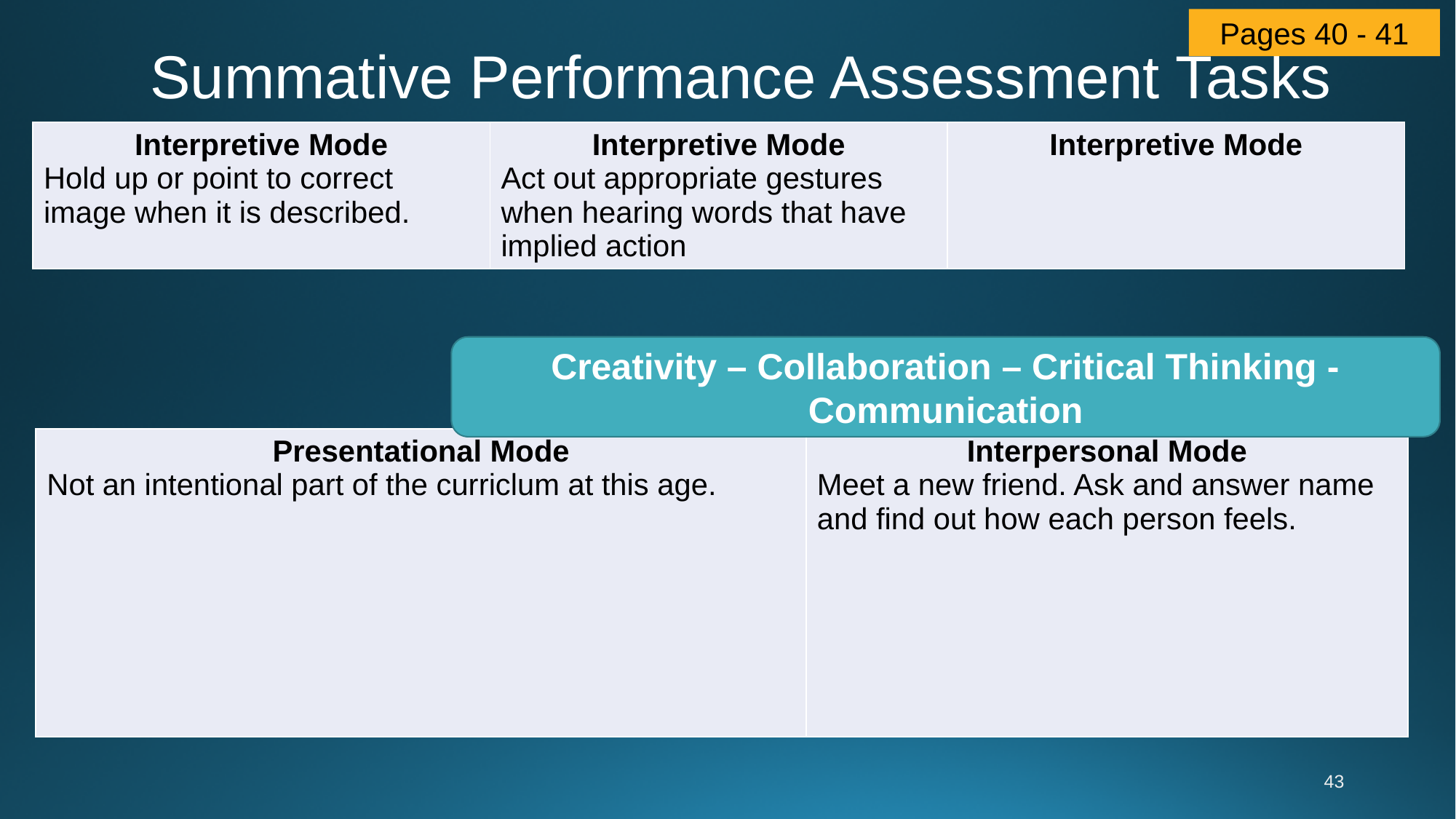

Pages 40 - 41
# Summative Performance Assessment Tasks
| Interpretive Mode Hold up or point to correct image when it is described. | Interpretive Mode Act out appropriate gestures when hearing words that have implied action | Interpretive Mode |
| --- | --- | --- |
Creativity – Collaboration – Critical Thinking - Communication
| Presentational Mode Not an intentional part of the curriclum at this age. | Interpersonal Mode Meet a new friend. Ask and answer name and find out how each person feels. |
| --- | --- |
43